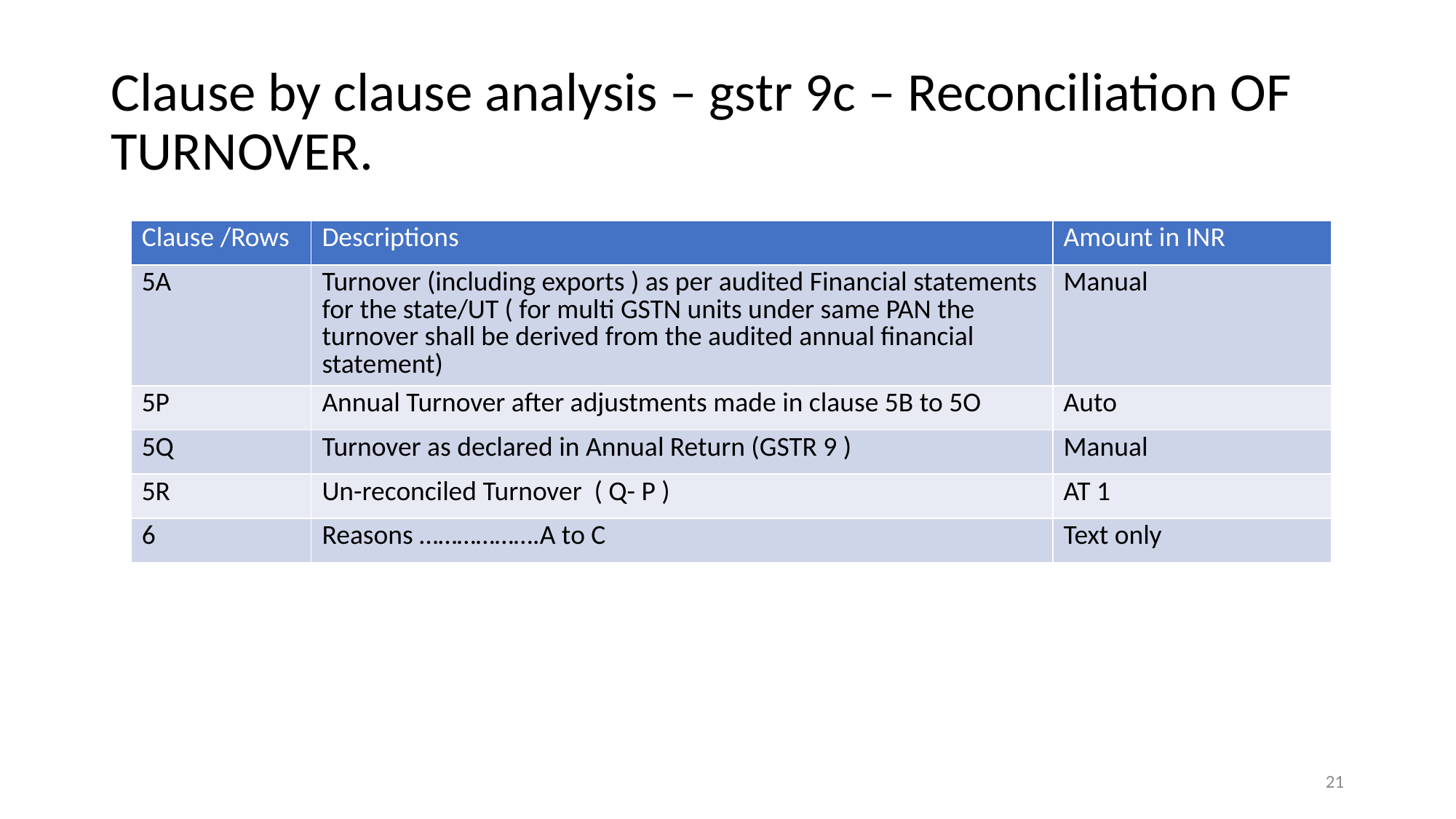

# Clause by clause analysis – gstr 9c – Reconciliation OF TURNOVER.
| Clause /Rows | Descriptions | Amount in INR |
| --- | --- | --- |
| 5A | Turnover (including exports ) as per audited Financial statements for the state/UT ( for multi GSTN units under same PAN the turnover shall be derived from the audited annual financial statement) | Manual |
| 5P | Annual Turnover after adjustments made in clause 5B to 5O | Auto |
| 5Q | Turnover as declared in Annual Return (GSTR 9 ) | Manual |
| 5R | Un-reconciled Turnover ( Q- P ) | AT 1 |
| 6 | Reasons ……………….A to C | Text only |
21